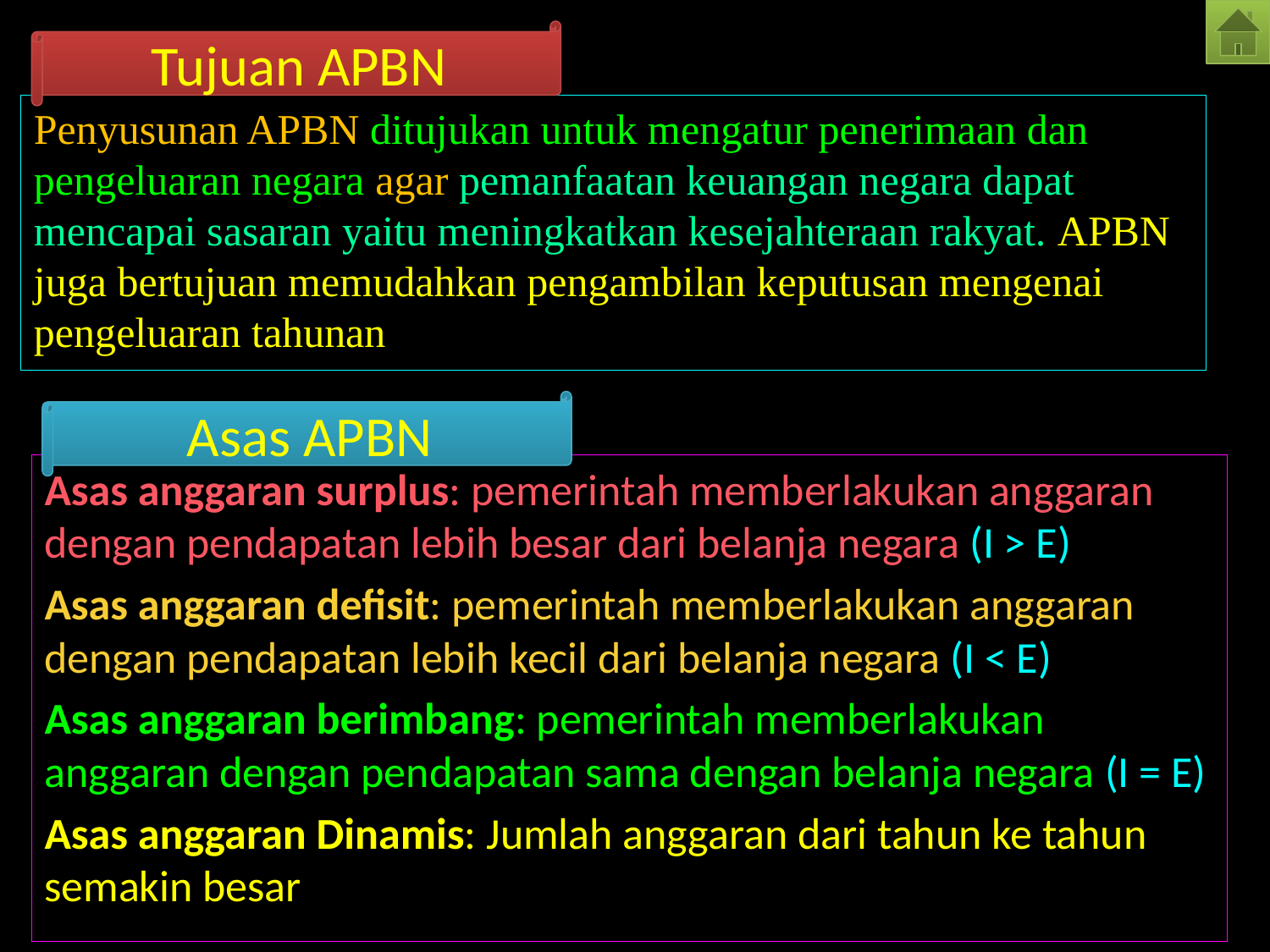

Tujuan APBN
Penyusunan APBN ditujukan untuk mengatur penerimaan dan pengeluaran negara agar pemanfaatan keuangan negara dapat mencapai sasaran yaitu meningkatkan kesejahteraan rakyat. APBN juga bertujuan memudahkan pengambilan keputusan mengenai pengeluaran tahunan
Asas APBN
Asas anggaran surplus: pemerintah memberlakukan anggaran dengan pendapatan lebih besar dari belanja negara (I > E)
Asas anggaran defisit: pemerintah memberlakukan anggaran dengan pendapatan lebih kecil dari belanja negara (I < E)
Asas anggaran berimbang: pemerintah memberlakukan anggaran dengan pendapatan sama dengan belanja negara (I = E)
Asas anggaran Dinamis: Jumlah anggaran dari tahun ke tahun semakin besar